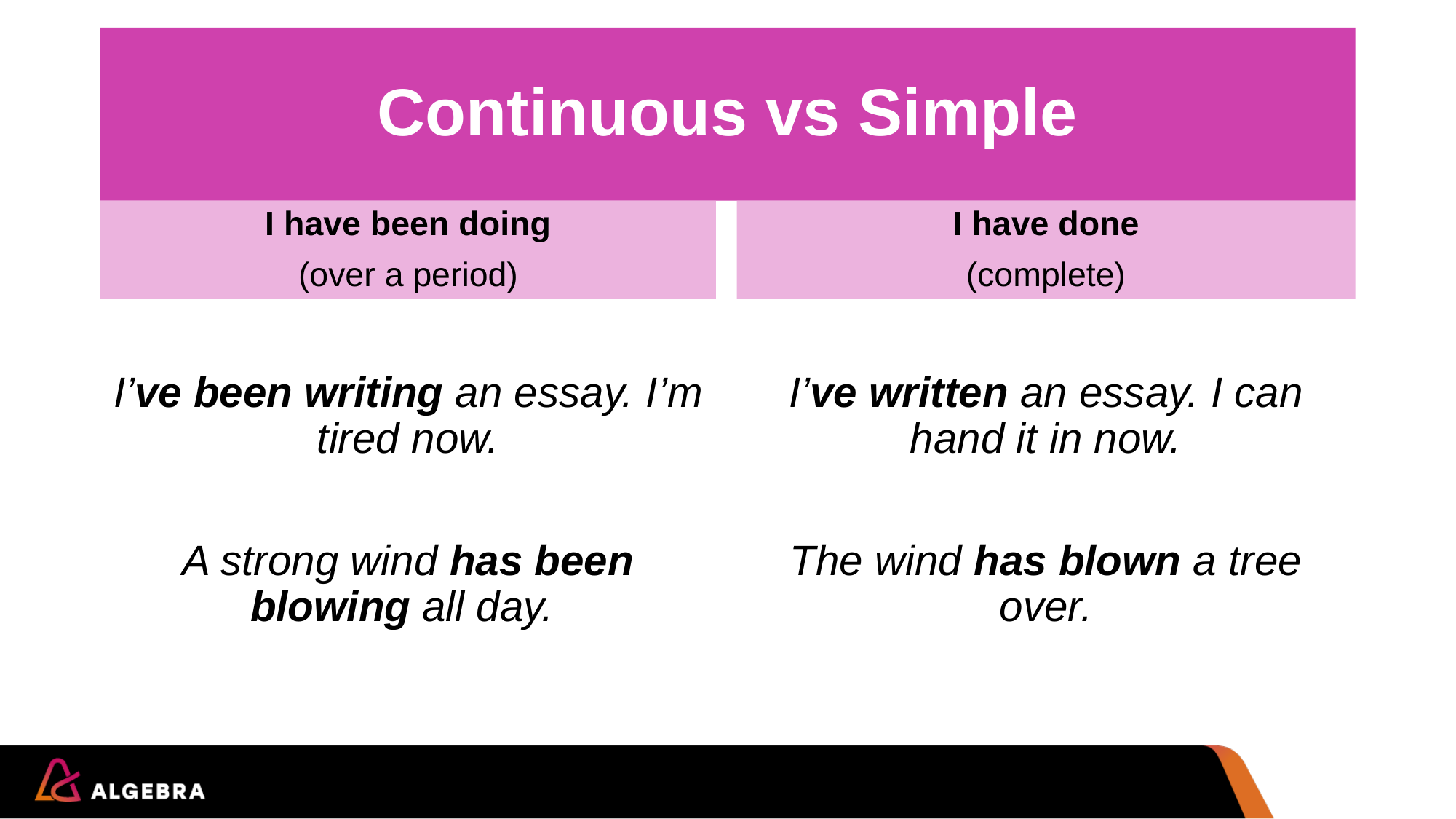

# Continuous vs Simple
I have been doing
(over a period)
I have done
(complete)

I’ve been writing an essay. I’m tired now.

A strong wind has been blowing all day.

I’ve written an essay. I can hand it in now.

The wind has blown a tree over.